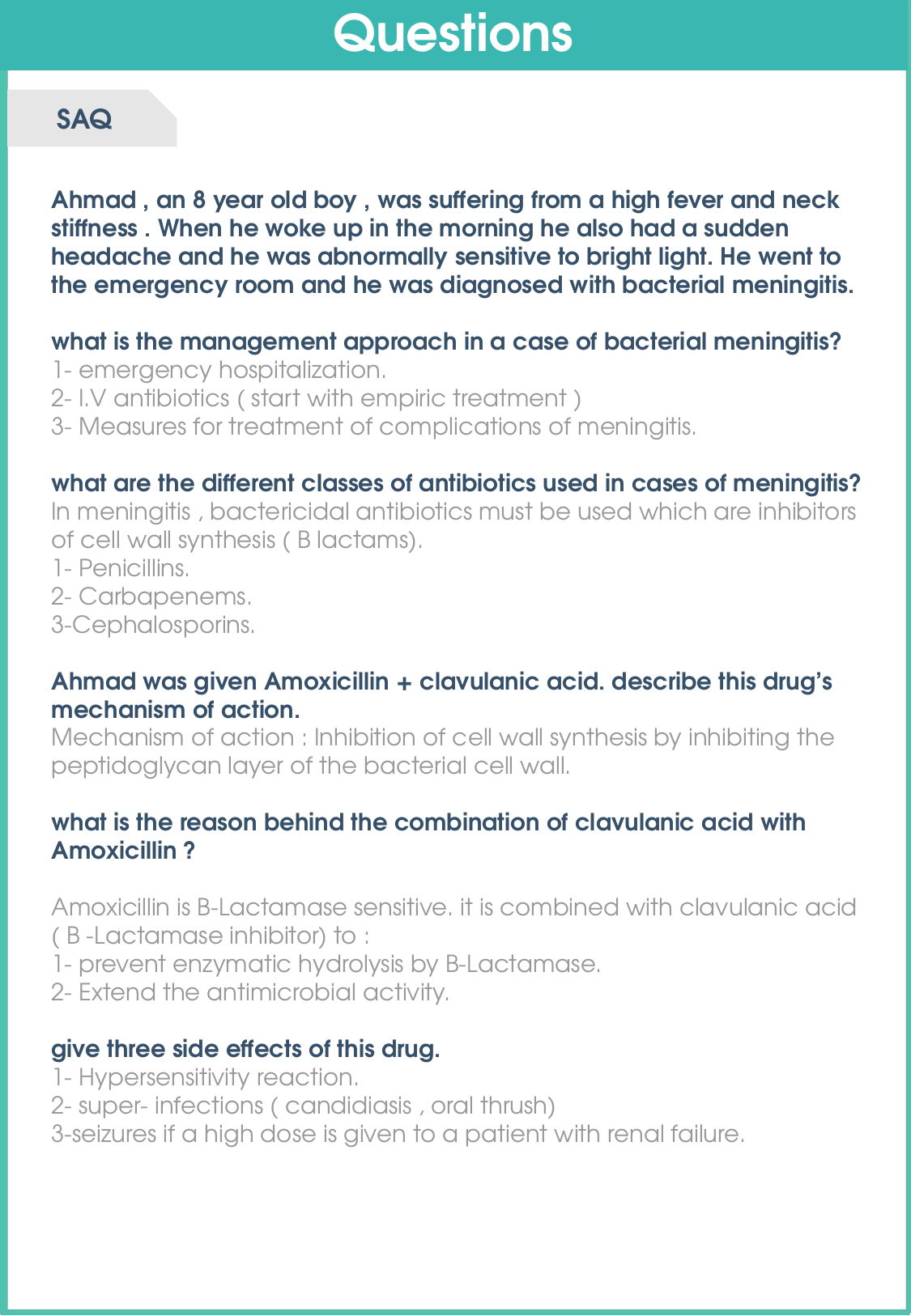

Questions
SAQ
Ahmad , an 8 year old boy , was suffering from a high fever and neck stiffness . When he woke up in the morning he also had a sudden headache and he was abnormally sensitive to bright light. He went to the emergency room and he was diagnosed with bacterial meningitis.

what is the management approach in a case of bacterial meningitis?
1- emergency hospitalization.
2- I.V antibiotics ( start with empiric treatment )
3- Measures for treatment of complications of meningitis.

what are the different classes of antibiotics used in cases of meningitis?
In meningitis , bactericidal antibiotics must be used which are inhibitors of cell wall synthesis ( B lactams).
1- Penicillins.
2- Carbapenems.
3-Cephalosporins.

Ahmad was given Amoxicillin + clavulanic acid. describe this drug’s mechanism of action.
Mechanism of action : Inhibition of cell wall synthesis by inhibiting the peptidoglycan layer of the bacterial cell wall.

what is the reason behind the combination of clavulanic acid with Amoxicillin ?

Amoxicillin is B-Lactamase sensitive. it is combined with clavulanic acid ( B -Lactamase inhibitor) to :
1- prevent enzymatic hydrolysis by B-Lactamase.
2- Extend the antimicrobial activity.

give three side effects of this drug.
1- Hypersensitivity reaction.
2- super- infections ( candidiasis , oral thrush)
3-seizures if a high dose is given to a patient with renal failure.